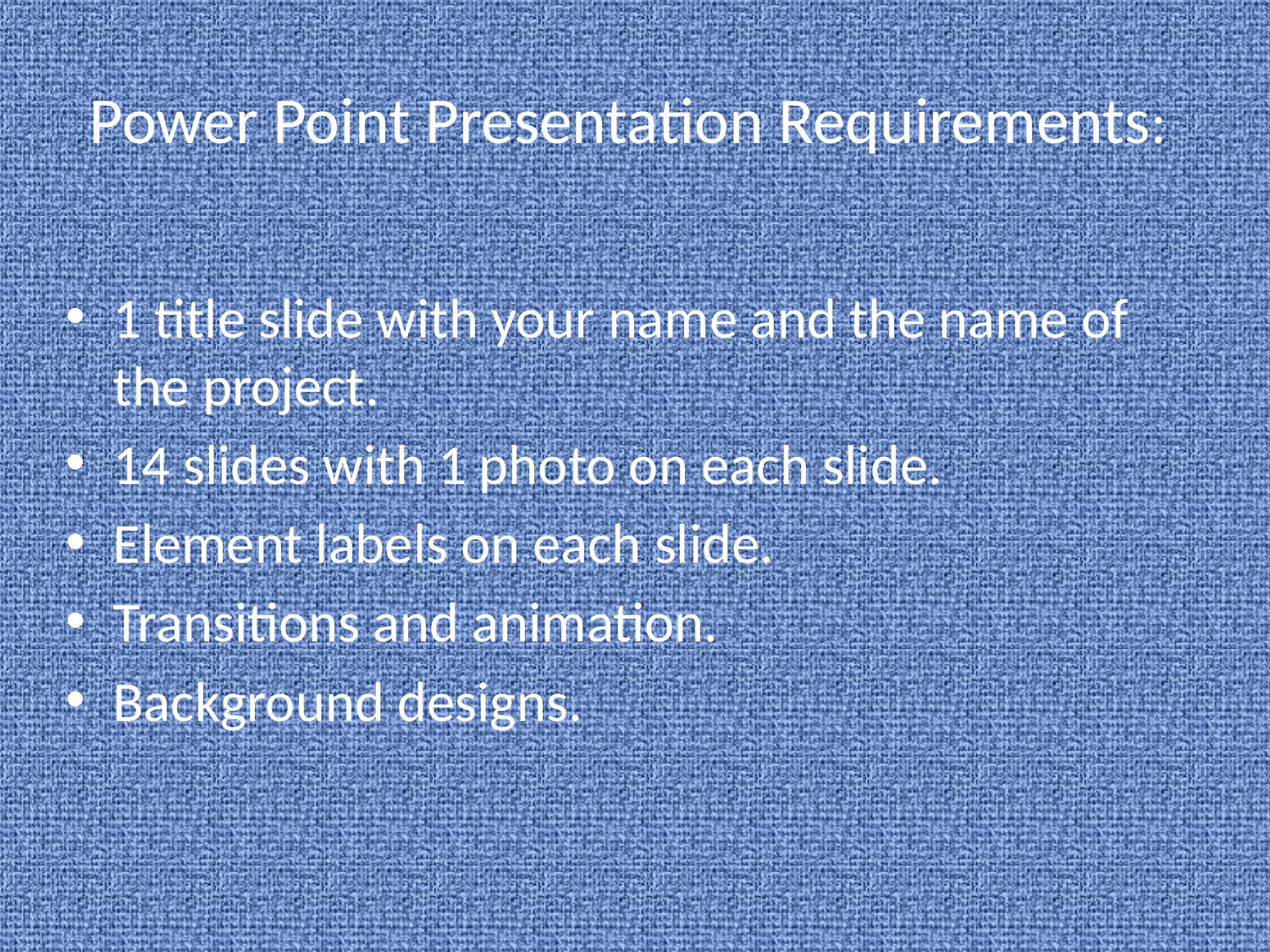

# Power Point Presentation Requirements:
1 title slide with your name and the name of the project.
14 slides with 1 photo on each slide.
Element labels on each slide.
Transitions and animation.
Background designs.